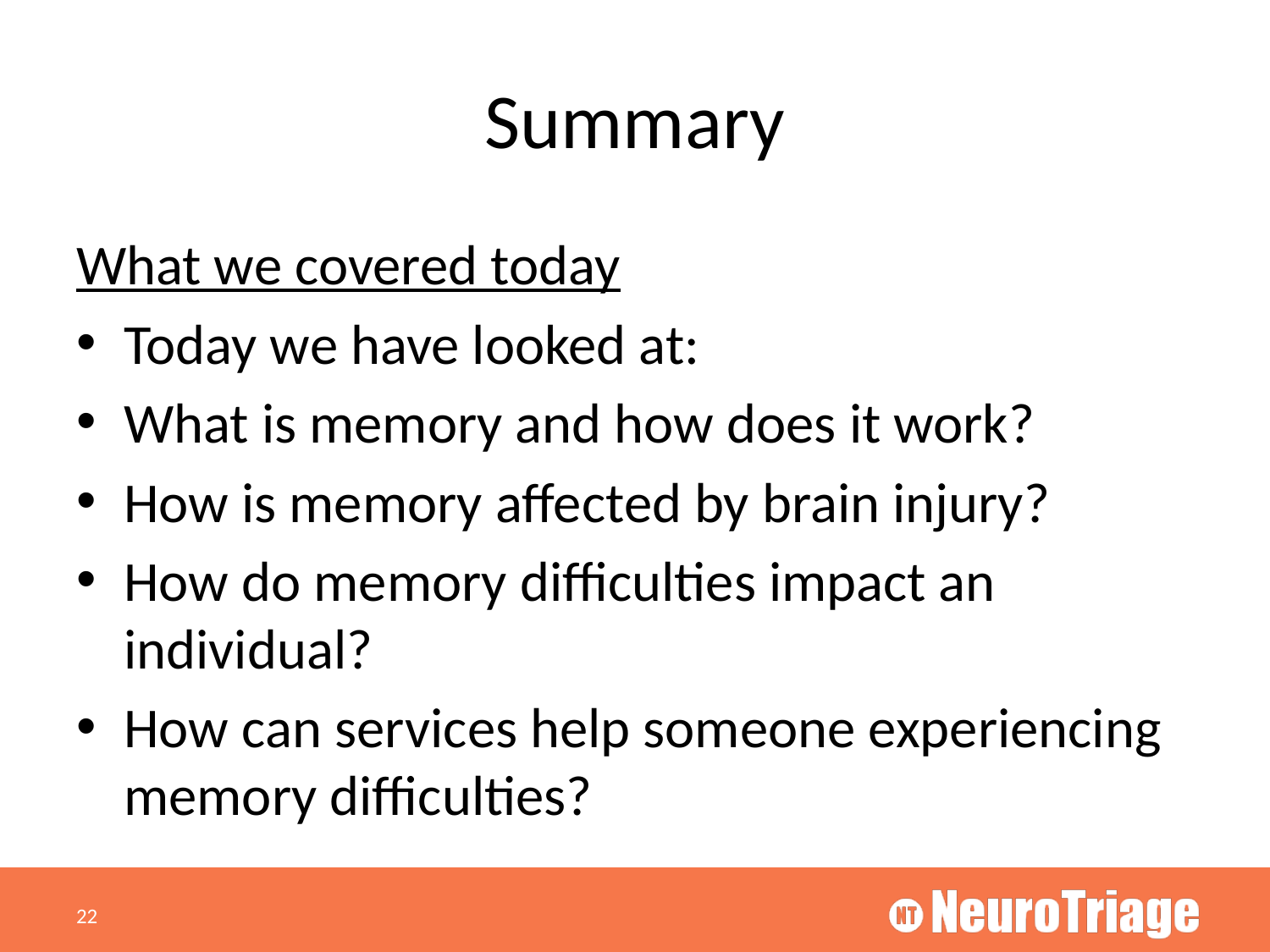

# Summary
What we covered today
Today we have looked at:
What is memory and how does it work?
How is memory affected by brain injury?
How do memory difficulties impact an individual?
How can services help someone experiencing memory difficulties?

22